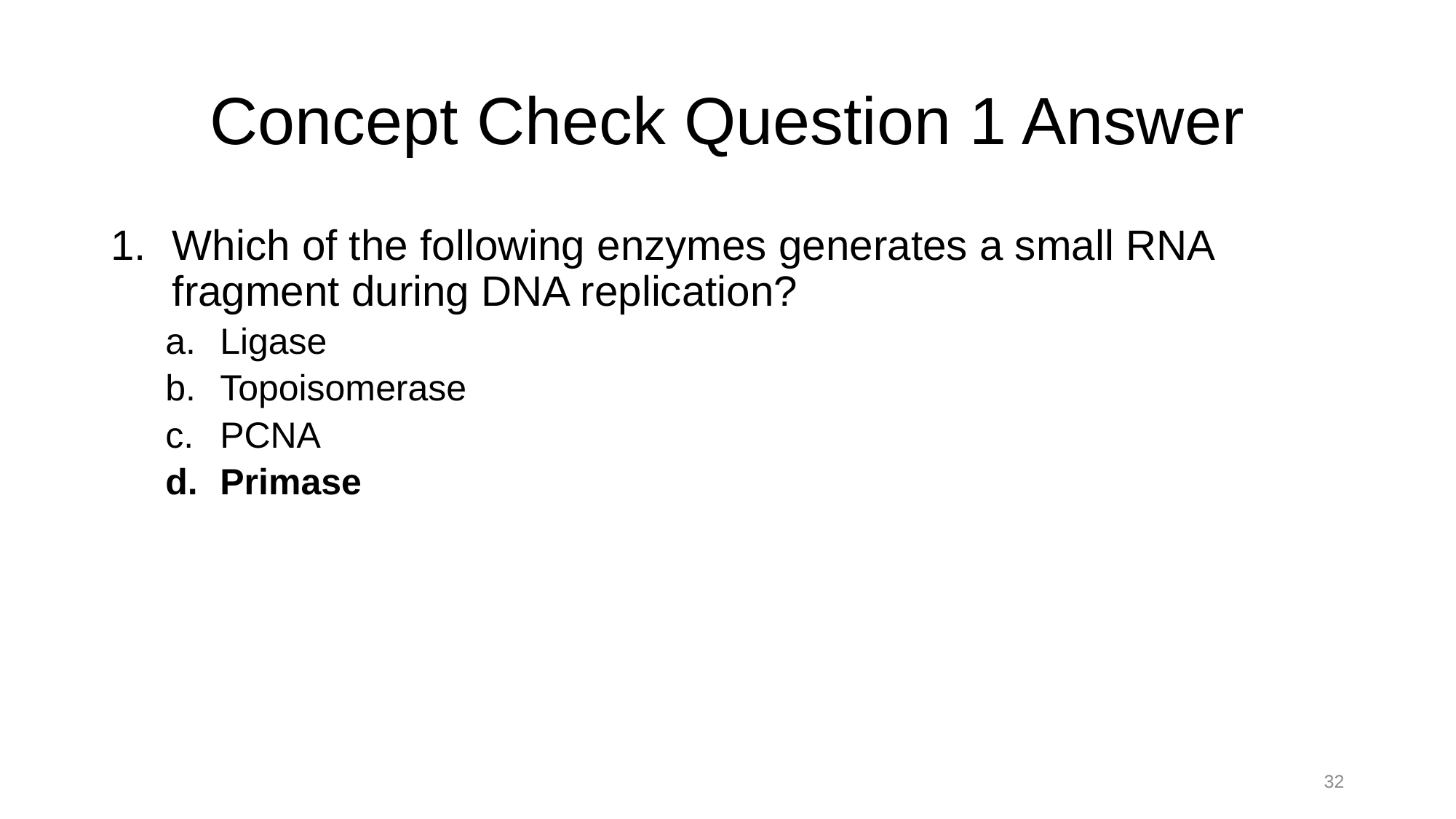

# Concept Check Question 1 Answer
Which of the following enzymes generates a small RNA fragment during DNA replication?
Ligase
Topoisomerase
PCNA
Primase

32